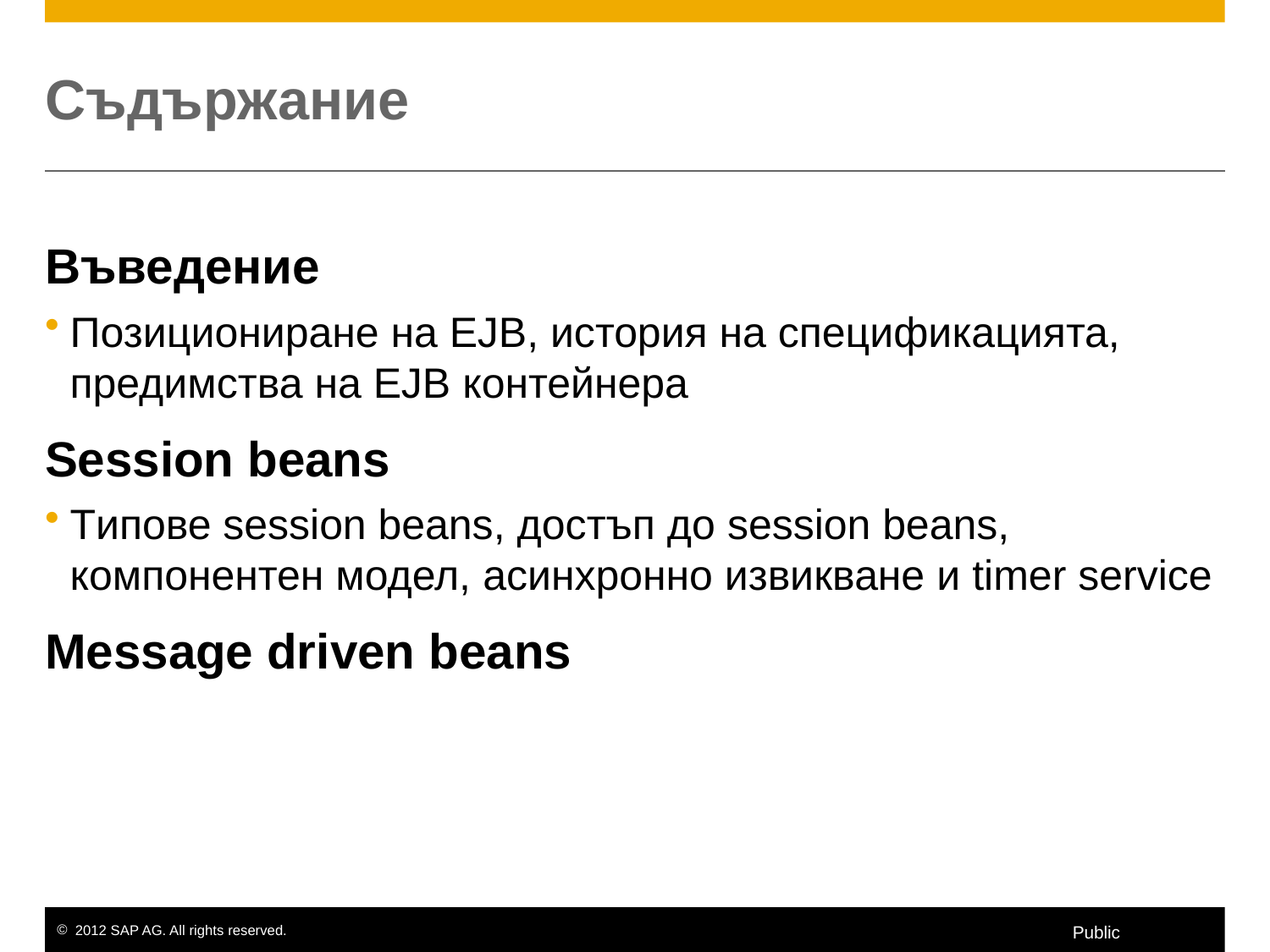

# Съдържание
Въведение
Позициониране на EJB, история на спецификацията, предимства на EJB контейнера
Session beans
Tипове session beans, достъп до session beans, компонентен модел, асинхронно извикване и timer service
Message driven beans